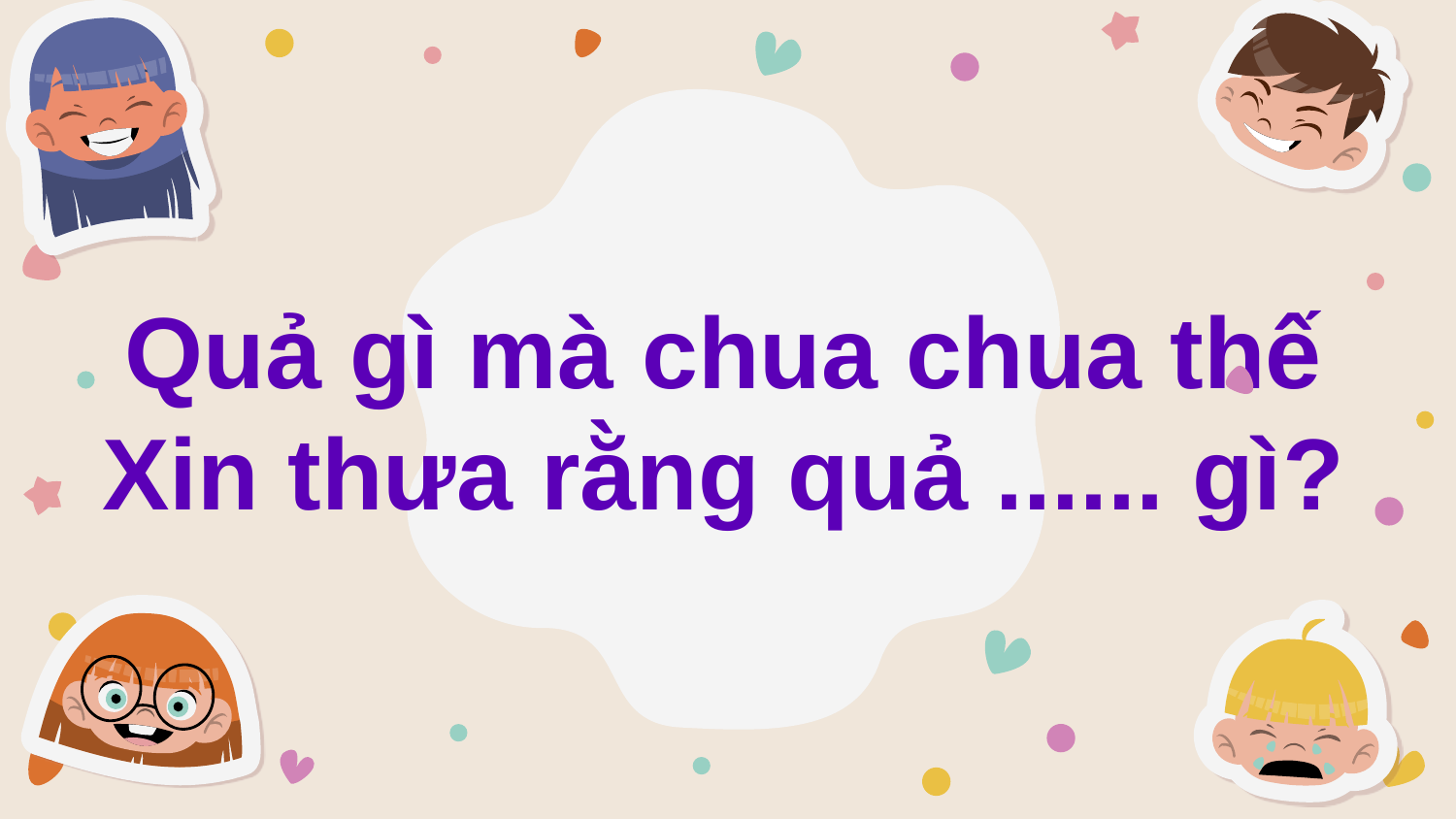

# Quả gì mà chua chua thế Xin thưa rằng quả ...... gì?